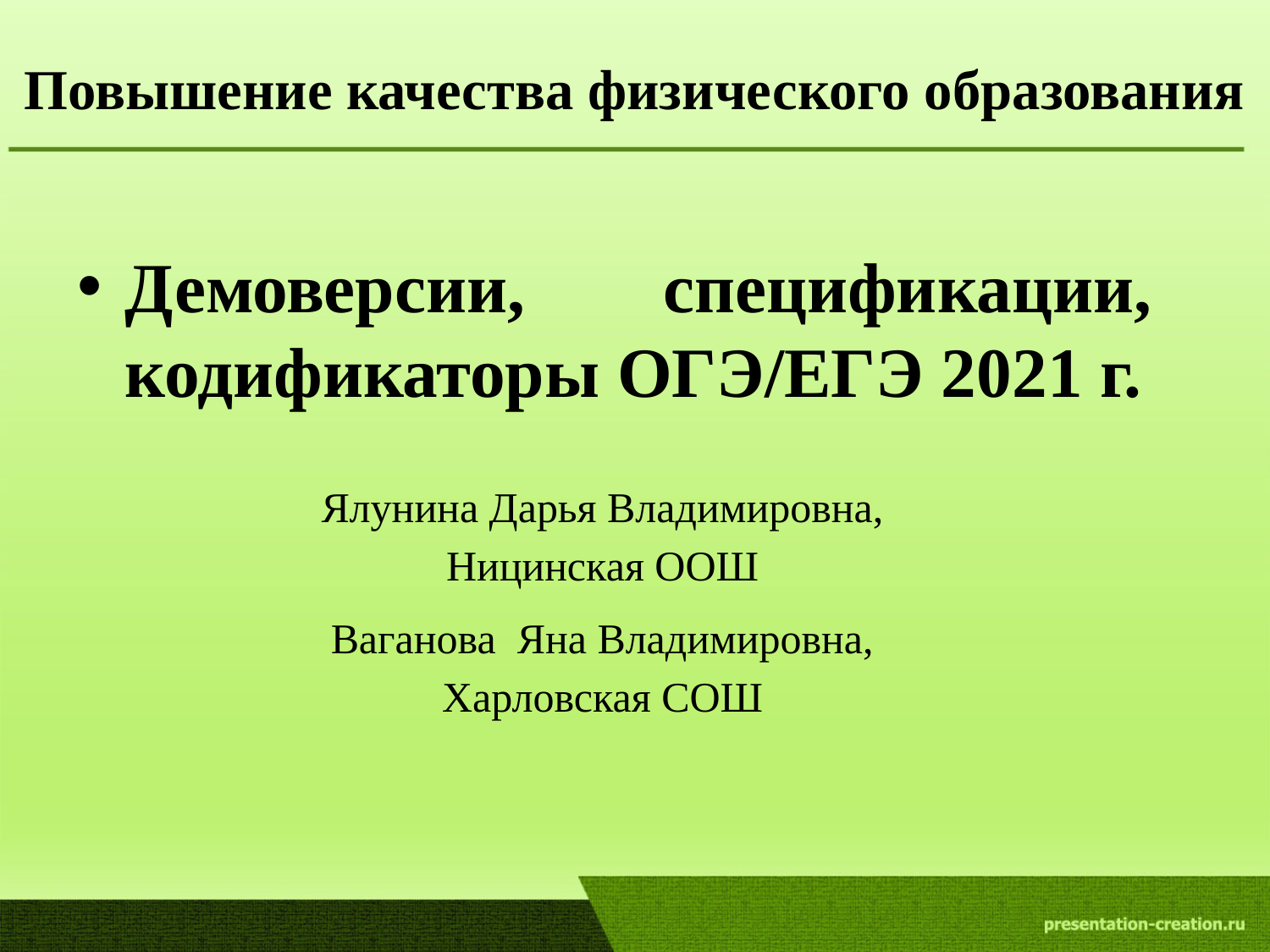

# Повышение качества физического образования
Демоверсии, спецификации, кодификаторы ОГЭ/ЕГЭ 2021 г.
Ялунина Дарья Владимировна,
Ницинская ООШ
Ваганова  Яна Владимировна,
Харловская СОШ